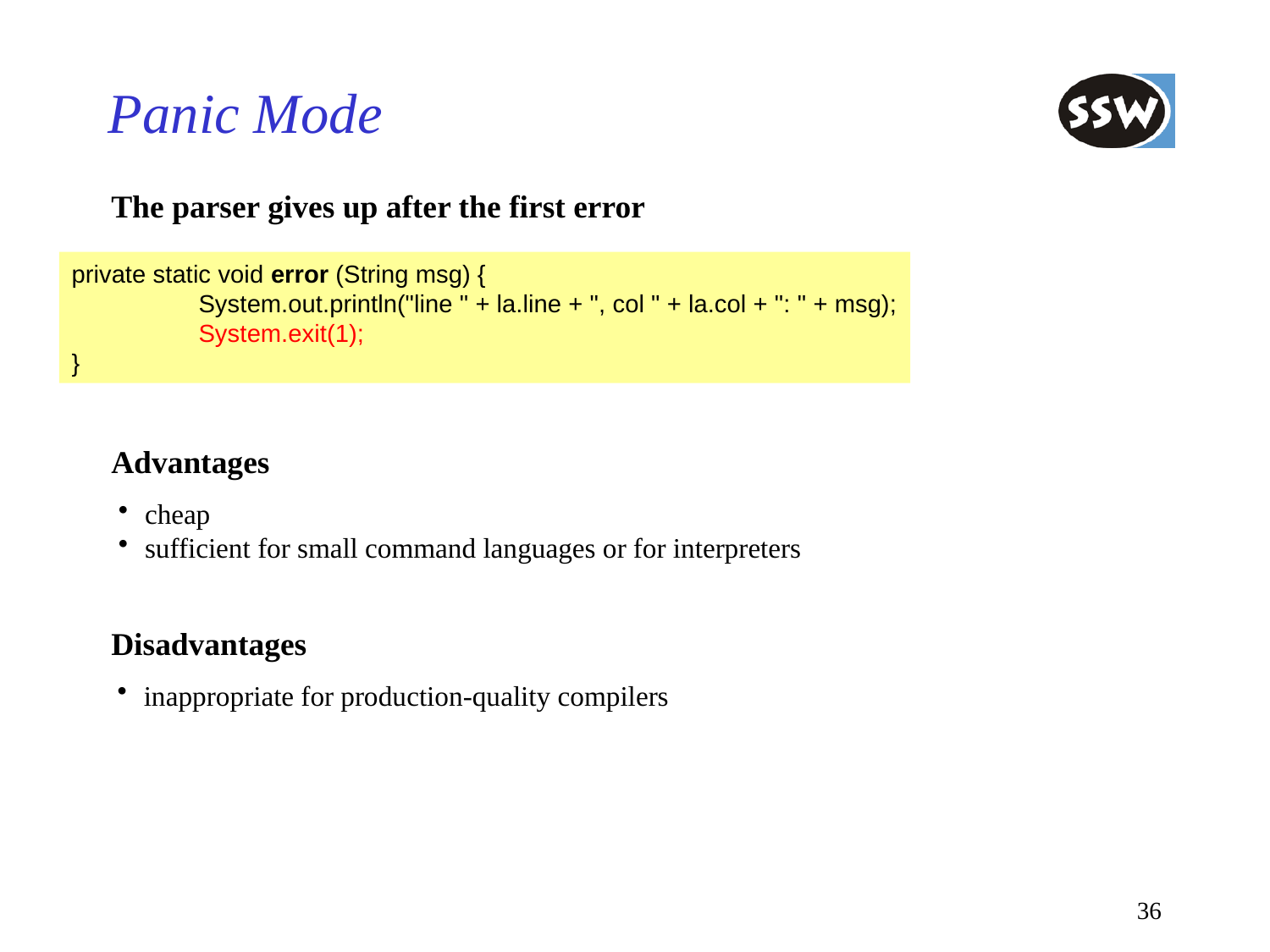

# Panic Mode
The parser gives up after the first error
private static void error (String msg) {
	System.out.println("line " + la.line + ", col " + la.col + ": " + msg);
	System.exit(1);
}
Advantages
cheap
sufficient for small command languages or for interpreters
Disadvantages
inappropriate for production-quality compilers
36